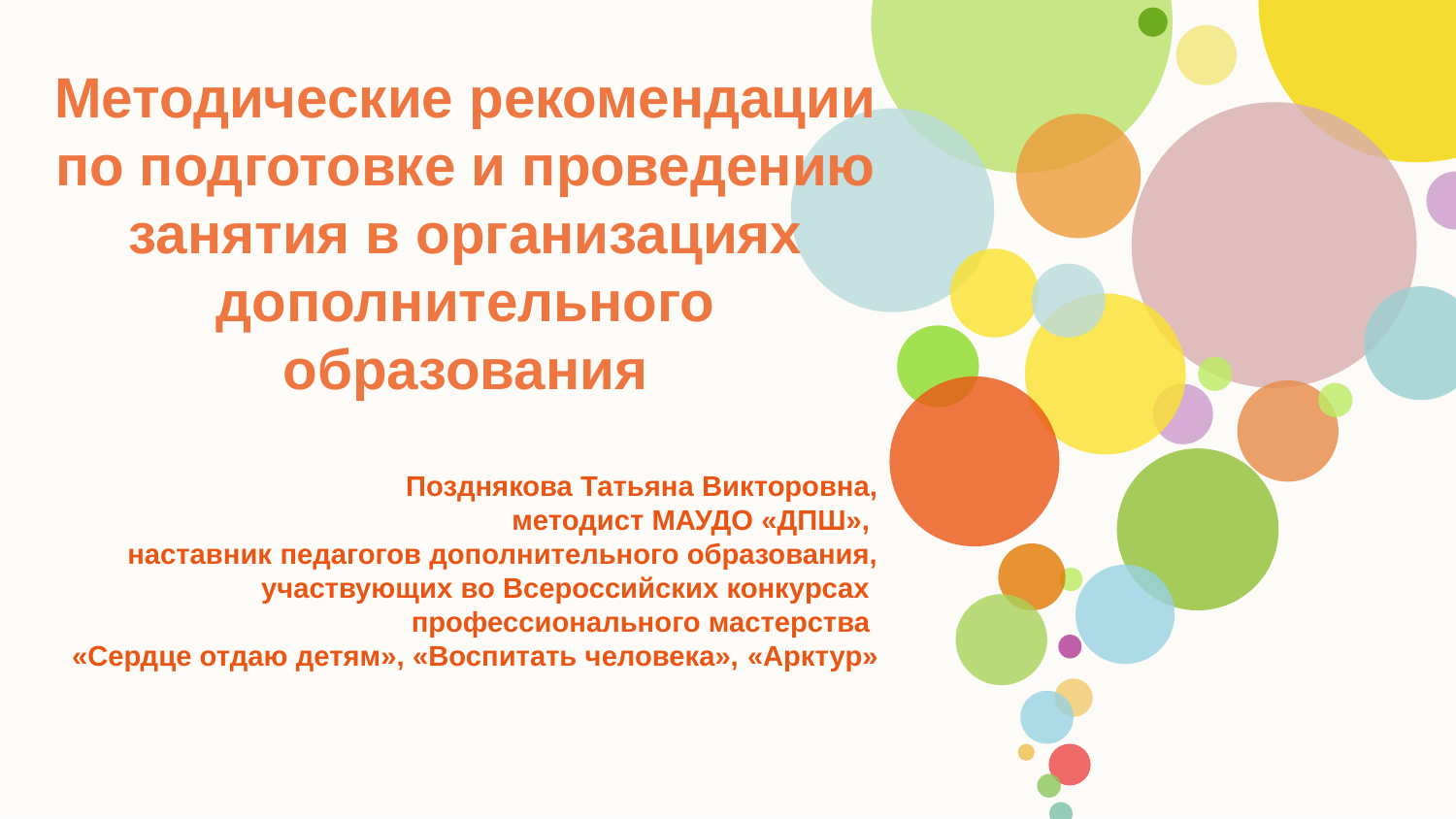

Методические рекомендации по подготовке и проведению занятия в организациях дополнительного образования

Позднякова Татьяна Викторовна,
методист МАУДО «ДПШ»,
наставник педагогов дополнительного образования,
участвующих во Всероссийских конкурсах
профессионального мастерства
«Сердце отдаю детям», «Воспитать человека», «Арктур»